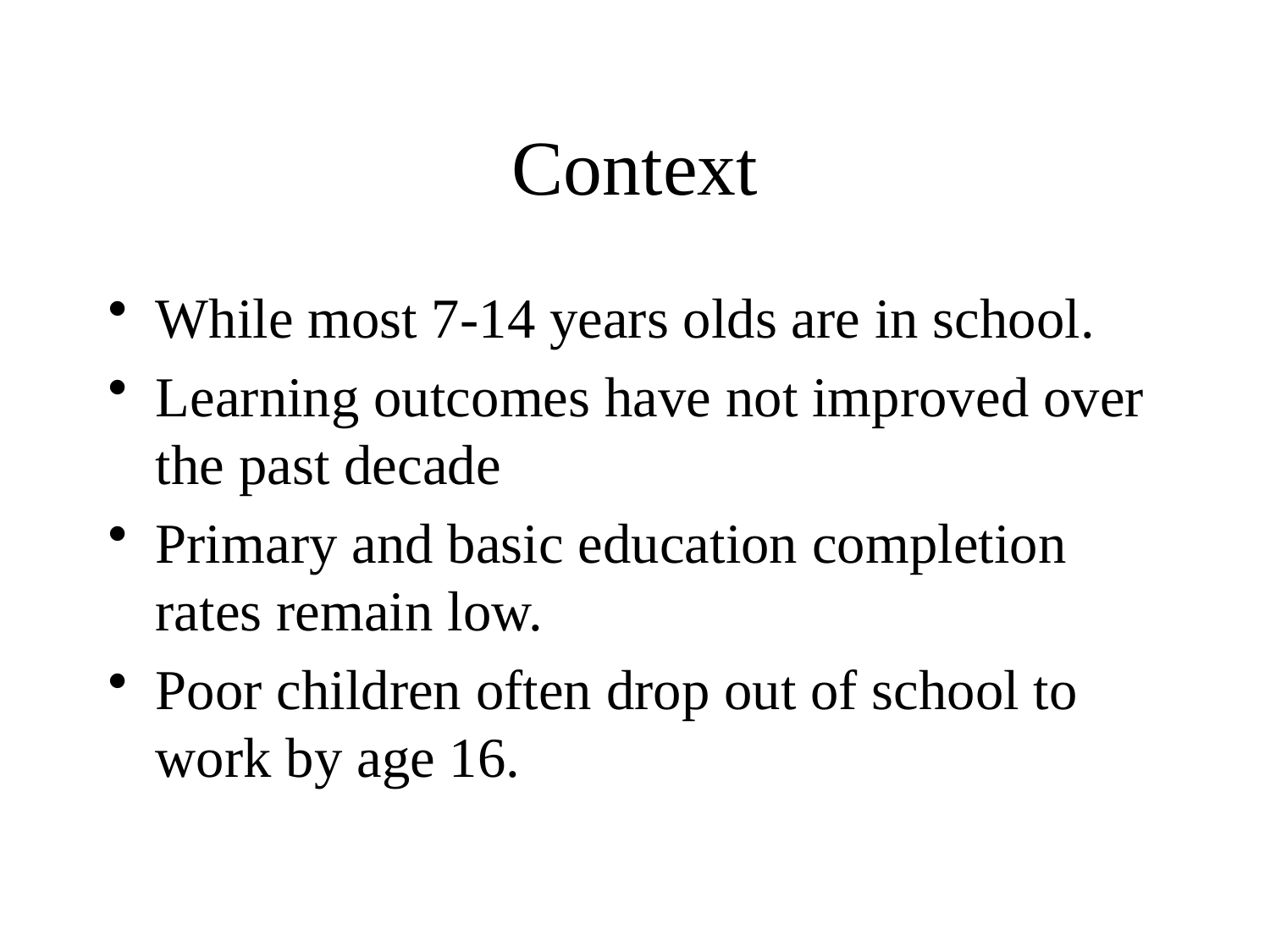

# Context
While most 7-14 years olds are in school.
Learning outcomes have not improved over the past decade
Primary and basic education completion rates remain low.
Poor children often drop out of school to work by age 16.